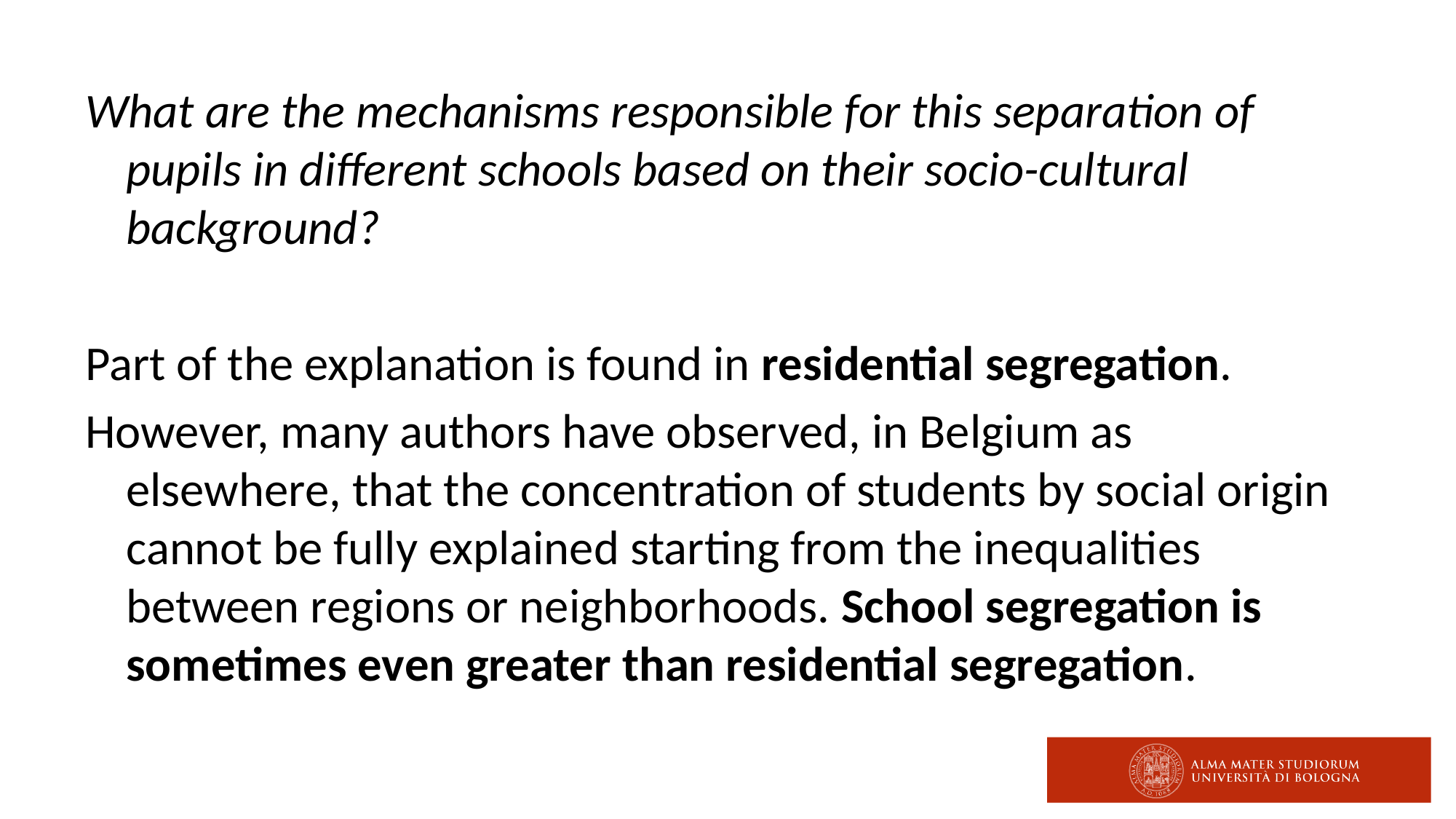

What are the mechanisms responsible for this separation of pupils in different schools based on their socio-cultural background?

Part of the explanation is found in residential segregation.
However, many authors have observed, in Belgium as elsewhere, that the concentration of students by social origin cannot be fully explained starting from the inequalities between regions or neighborhoods. School segregation is sometimes even greater than residential segregation.